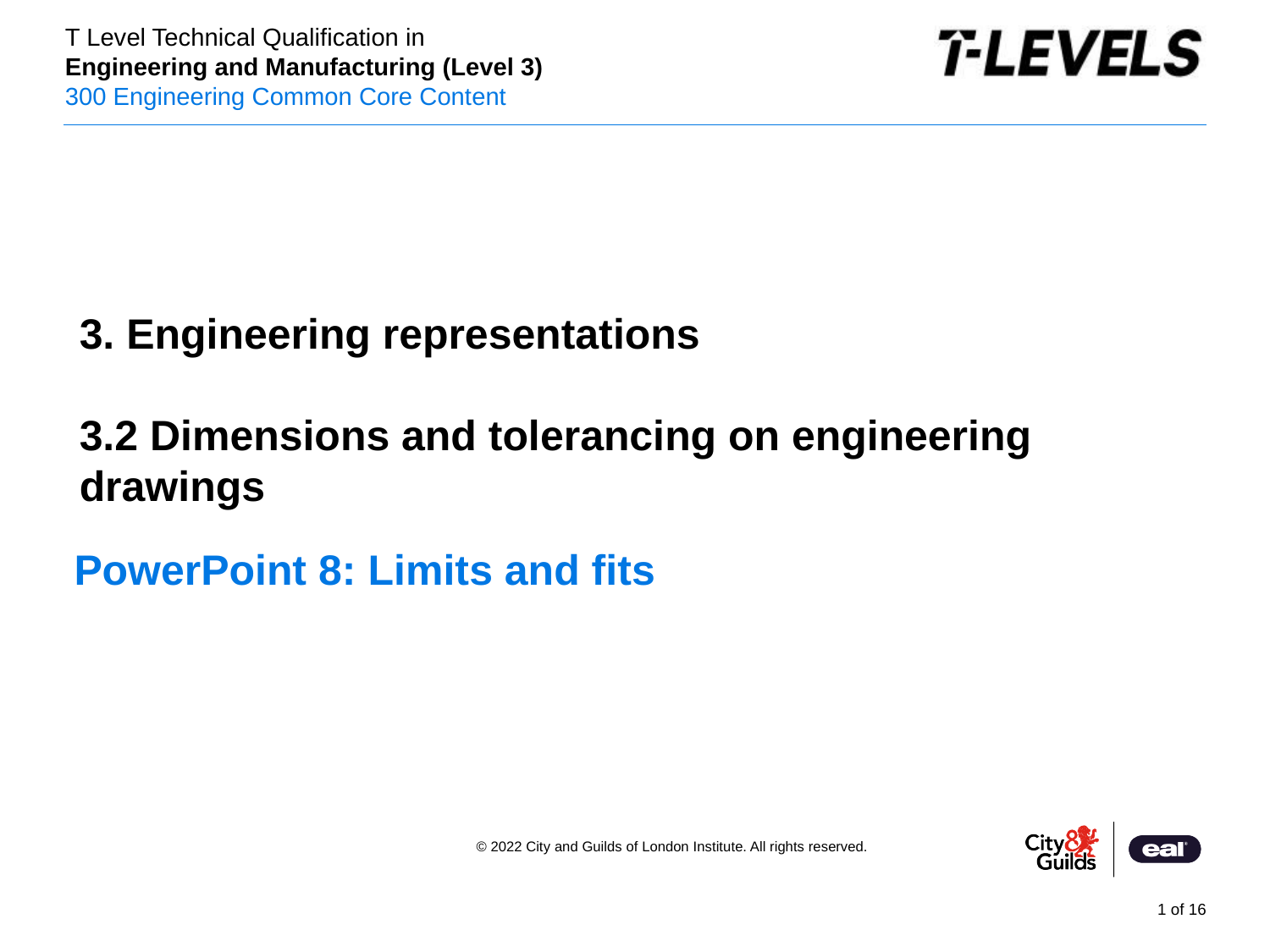

PowerPoint presentation
3. Engineering representations

3.2 Dimensions and tolerancing on engineering drawings
# PowerPoint 8: Limits and fits